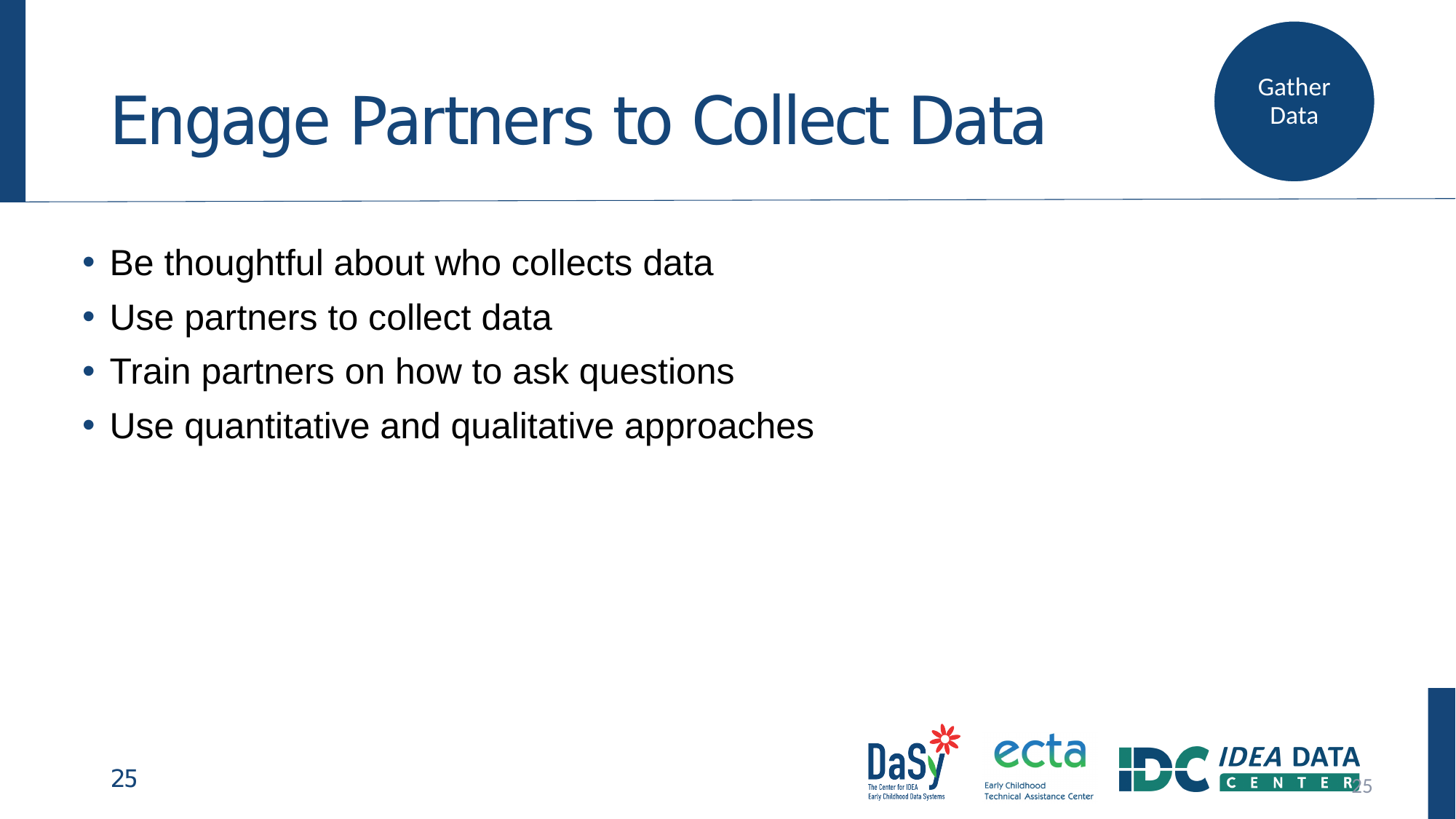

Gather Data
# Engage Partners to Collect Data
Be thoughtful about who collects data​
Use partners to collect data​
Train partners on how to ask questions​
Use quantitative and qualitative approaches​
25